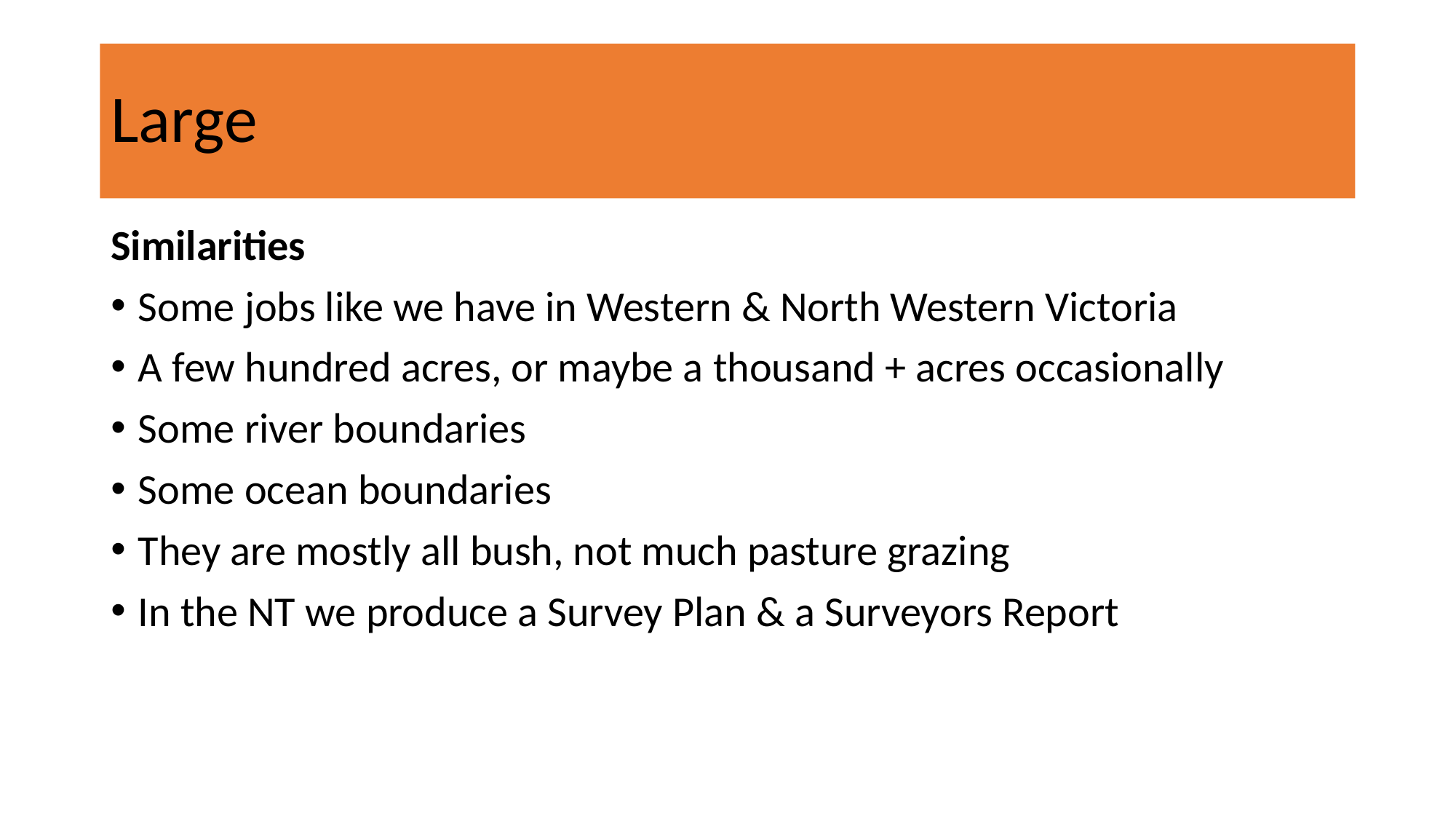

# Large
Similarities
Some jobs like we have in Western & North Western Victoria
A few hundred acres, or maybe a thousand + acres occasionally
Some river boundaries
Some ocean boundaries
They are mostly all bush, not much pasture grazing
In the NT we produce a Survey Plan & a Surveyors Report